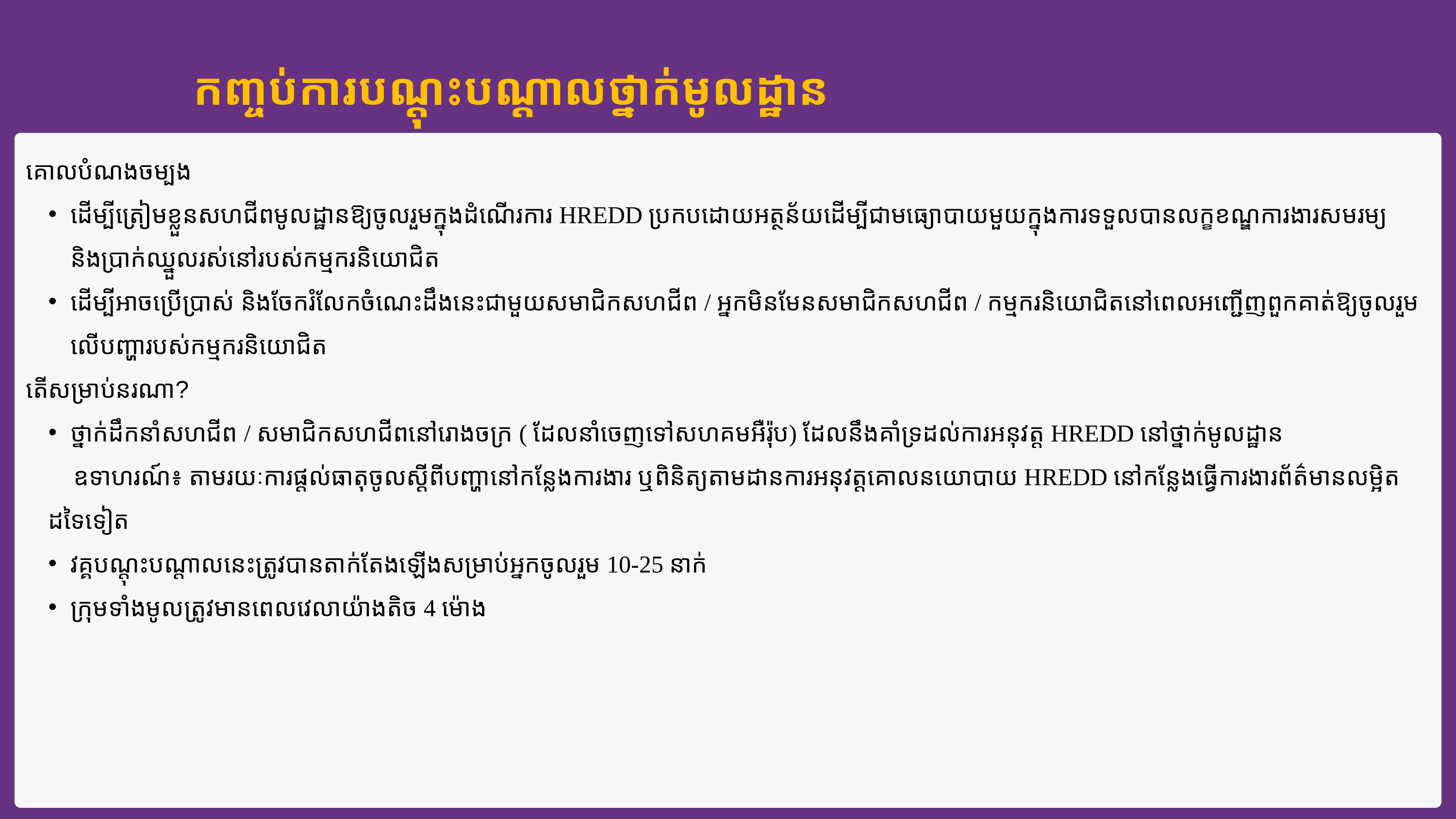

កញ្ចប់ការបណ្តុះបណ្តាលថ្នាក់មូលដ្ឋាន

គោលបំណងចម្បង
ដើម្បីត្រៀមខ្លួនសហជីពមូលដ្ឋានឱ្យចូលរួមក្នុងដំណើរការ HREDD ប្រកបដោយអត្ថន័យដើម្បីជាមធ្យោបាយមួយក្នុងការទទួលបានលក្ខខណ្ឌការងារសមរម្យ និងប្រាក់ឈ្នួល​រស់នៅរបស់កម្មករនិយោជិត
ដើម្បីអាចប្រើប្រាស់ និងចែករំលែកចំណេះដឹងនេះជាមួយសមាជិកសហជីព / អ្នកមិនមែនសមាជិកសហជីព / កម្មករនិយោជិតនៅពេលអញ្ជើញពួកគាត់ឱ្យចូលរួមលើបញ្ហារបស់កម្មករនិយោជិត
តើសម្រាប់នរណា?
ថ្នាក់ដឹកនាំសហជីព / សមាជិកសហជីពនៅរោងចក្រ ( ដែលនាំចេញទៅសហគមអឺរ៉ុប) ដែលនឹងគាំទ្រដល់ការអនុវត្ត HREDD នៅថ្នាក់មូលដ្ឋាន
    ឧទាហរណ៍៖ តាមរយៈការផ្តល់ធាតុចូលស្តីពីបញ្ហានៅកន្លែងការងារ ឬពិនិត្យតាមដានការអនុវត្តគោលនយោបាយ HREDD នៅកន្លែងធ្វើការងារព័ត៌មានលម្អិតដទៃទៀត
វគ្គបណ្តុះបណ្តាលនេះត្រូវបានតាក់តែងឡើងសម្រាប់អ្នកចូលរួម 10-25 នាក់
ក្រុមទាំងមូលត្រូវមានពេលវេលាយ៉ាងតិច 4 ម៉ោង